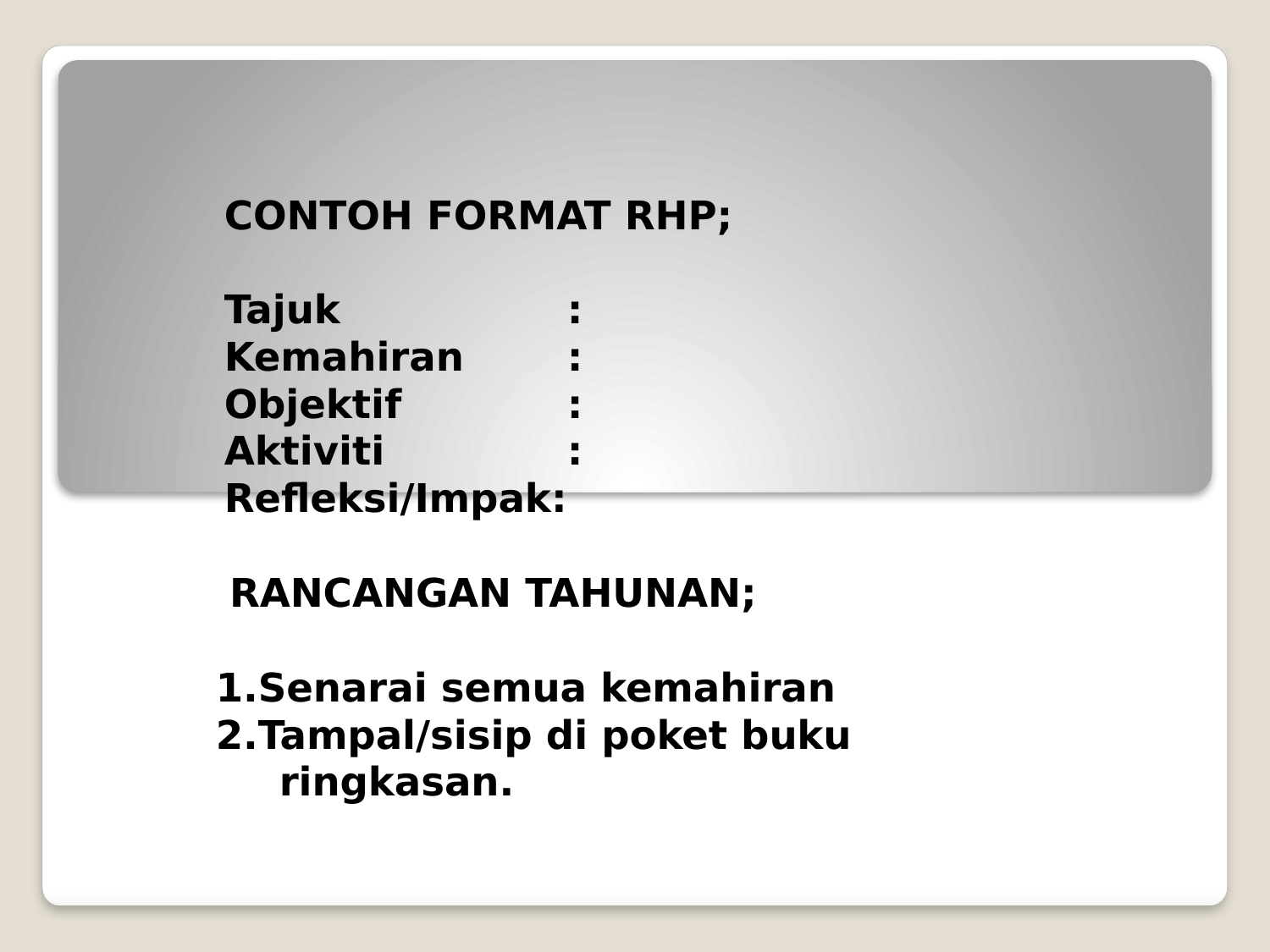

# CONTOH FORMAT RHP; Tajuk			: Kemahiran		: Objektif		: Aktiviti		: Refleksi/Impak: RANCANGAN TAHUNAN; 1.Senarai semua kemahiran 2.Tampal/sisip di poket buku ringkasan.